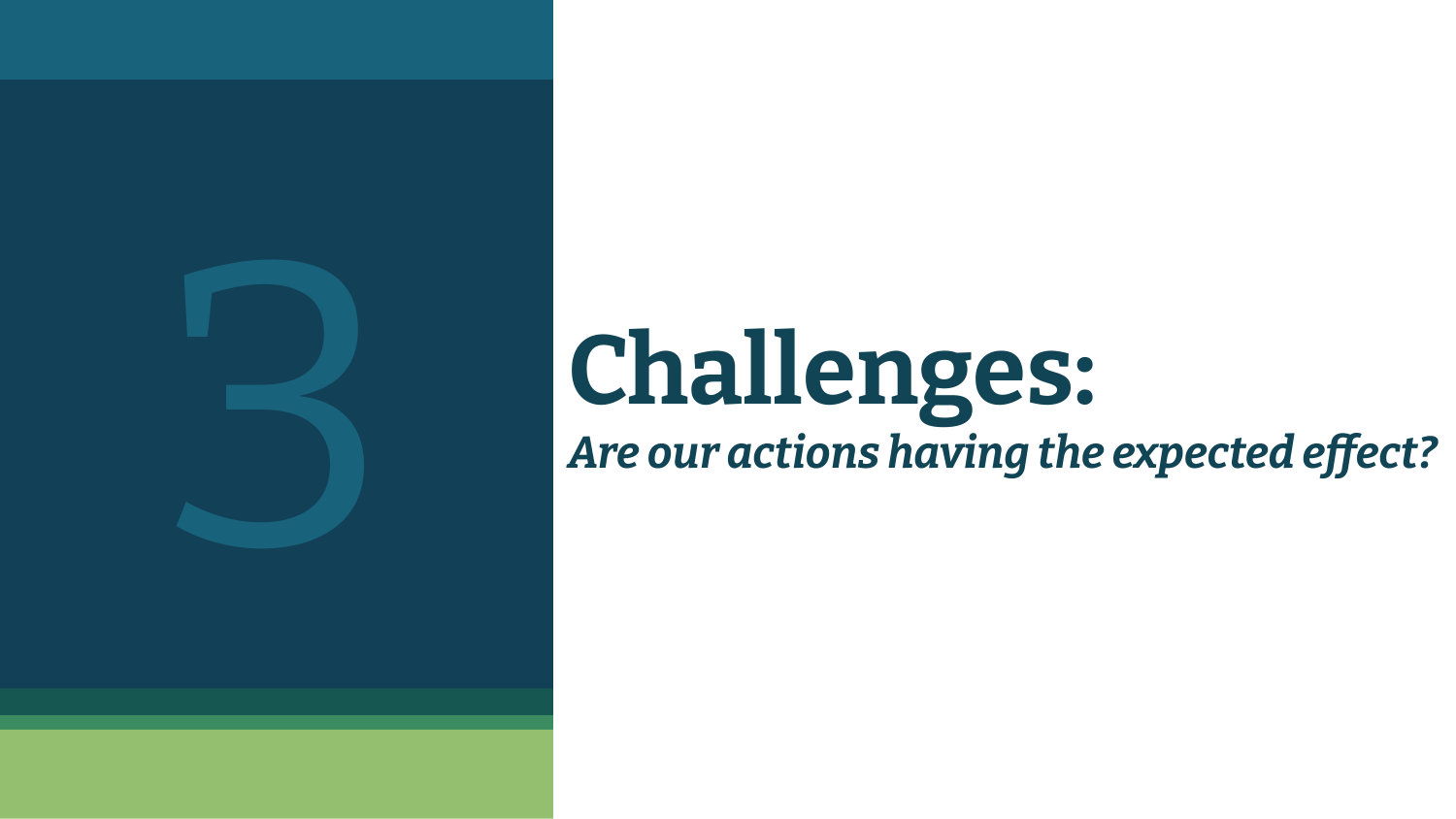

3
# Challenges: Are our actions having the expected effect?